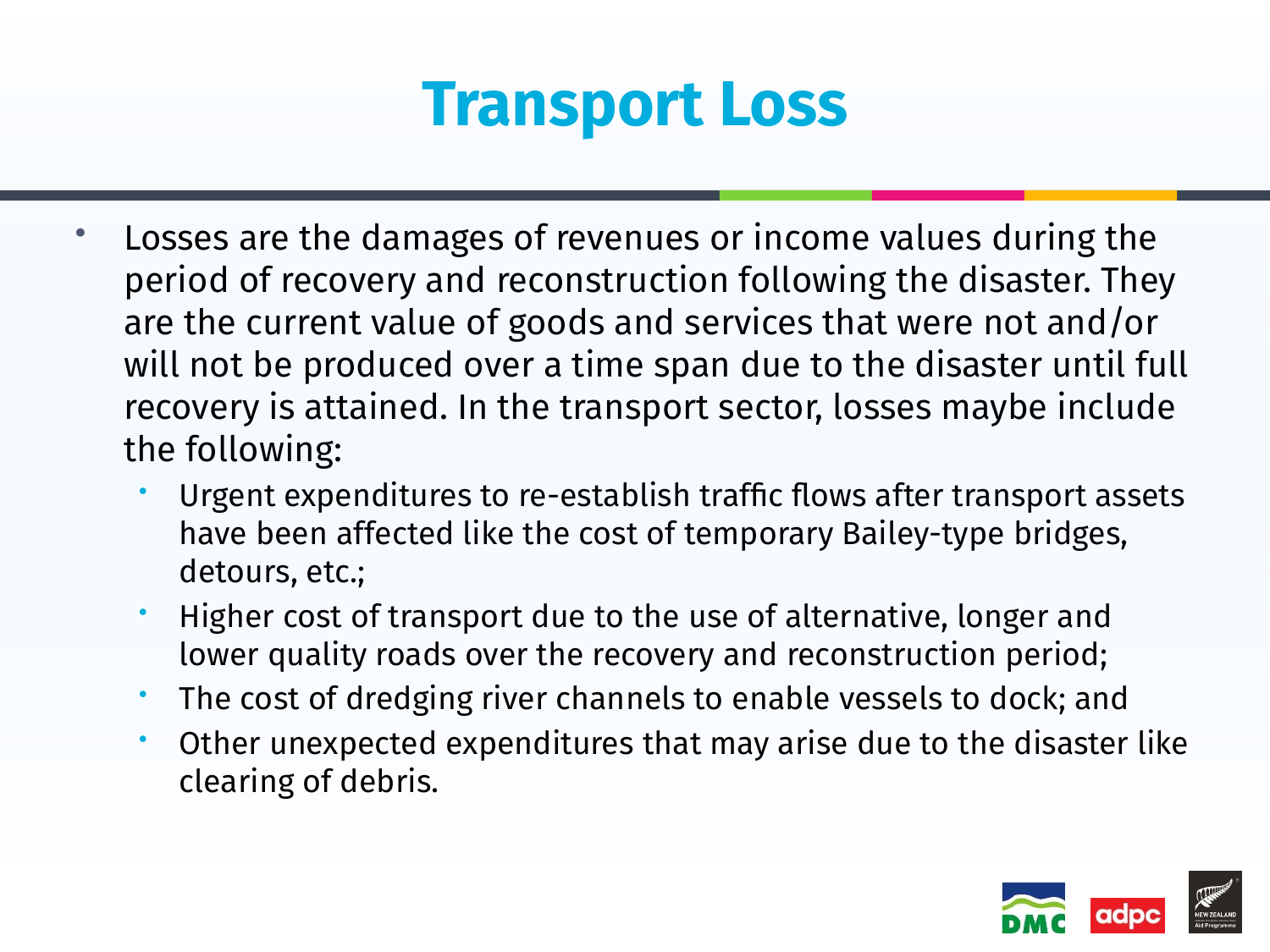

# Transport Loss
Losses are the damages of revenues or income values during the period of recovery and reconstruction following the disaster. They are the current value of goods and services that were not and/or will not be produced over a time span due to the disaster until full recovery is attained. In the transport sector, losses maybe include the following:
Urgent expenditures to re-establish traffic flows after transport assets have been affected like the cost of temporary Bailey-type bridges, detours, etc.;
Higher cost of transport due to the use of alternative, longer and lower quality roads over the recovery and reconstruction period;
The cost of dredging river channels to enable vessels to dock; and
Other unexpected expenditures that may arise due to the disaster like clearing of debris.